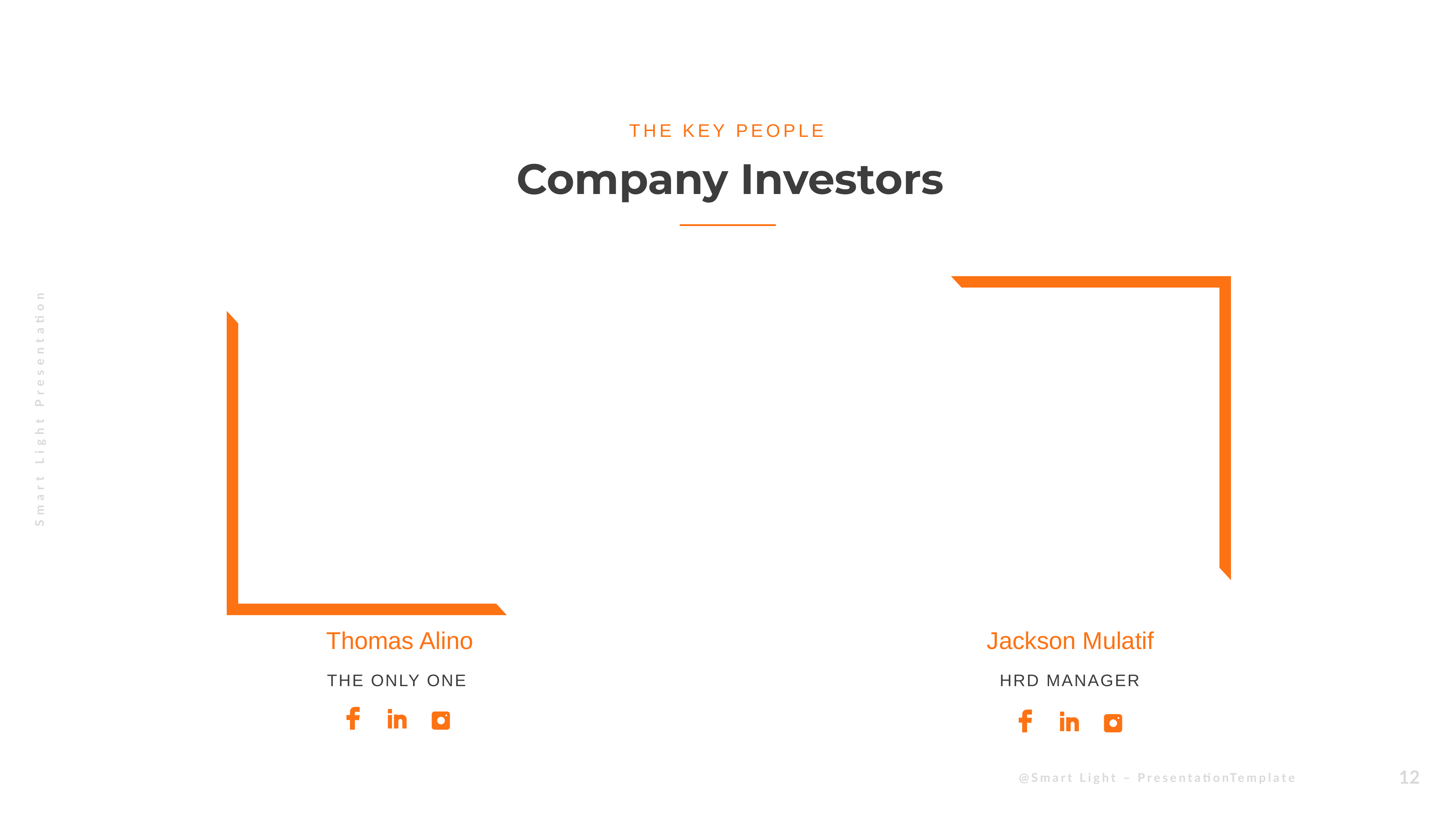

THE KEY PEOPLE
Company Investors

Jackson Mulatif
Thomas Alino
THE ONLY ONE
HRD MANAGER